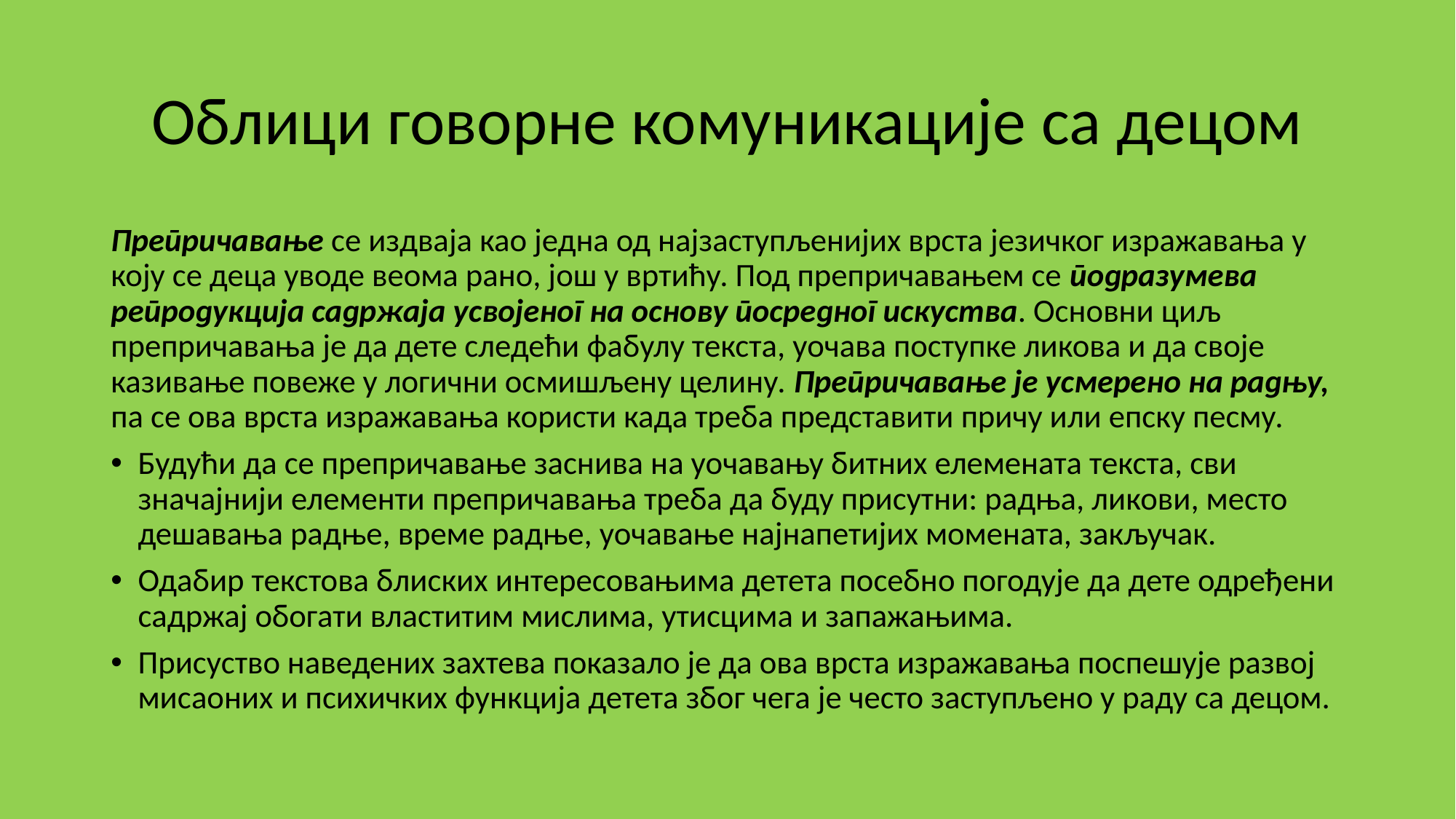

# Облици говорне комуникације са децом
Препричавање се издваја као једна од најзаступљенијих врста језичког изражавања у коју се деца уводе веома рано, још у вртићу. Под препричавањем се подразумева репродукција садржаја усвојеног на основу посредног искуства. Основни циљ препричавања је да дете следећи фабулу текста, уочава поступке ликова и да своје казивање повеже у логични осмишљену целину. Препричавање је усмерено на радњу, па се ова врста изражавања користи када треба представити причу или епску песму.
Будући да се препричавање заснива на уочавању битних елемената текста, сви значајнији елементи препричавања треба да буду присутни: радња, ликови, место дешавања радње, време радње, уочавање најнапетијих момената, закључак.
Одабир текстова блиских интересовањима детета посебно погодује да дете одређени садржај обогати властитим мислима, утисцима и запажањима.
Присуство наведених захтева показало је да ова врста изражавања поспешује развој мисаоних и психичких функција детета због чега је често заступљено у раду са децом.